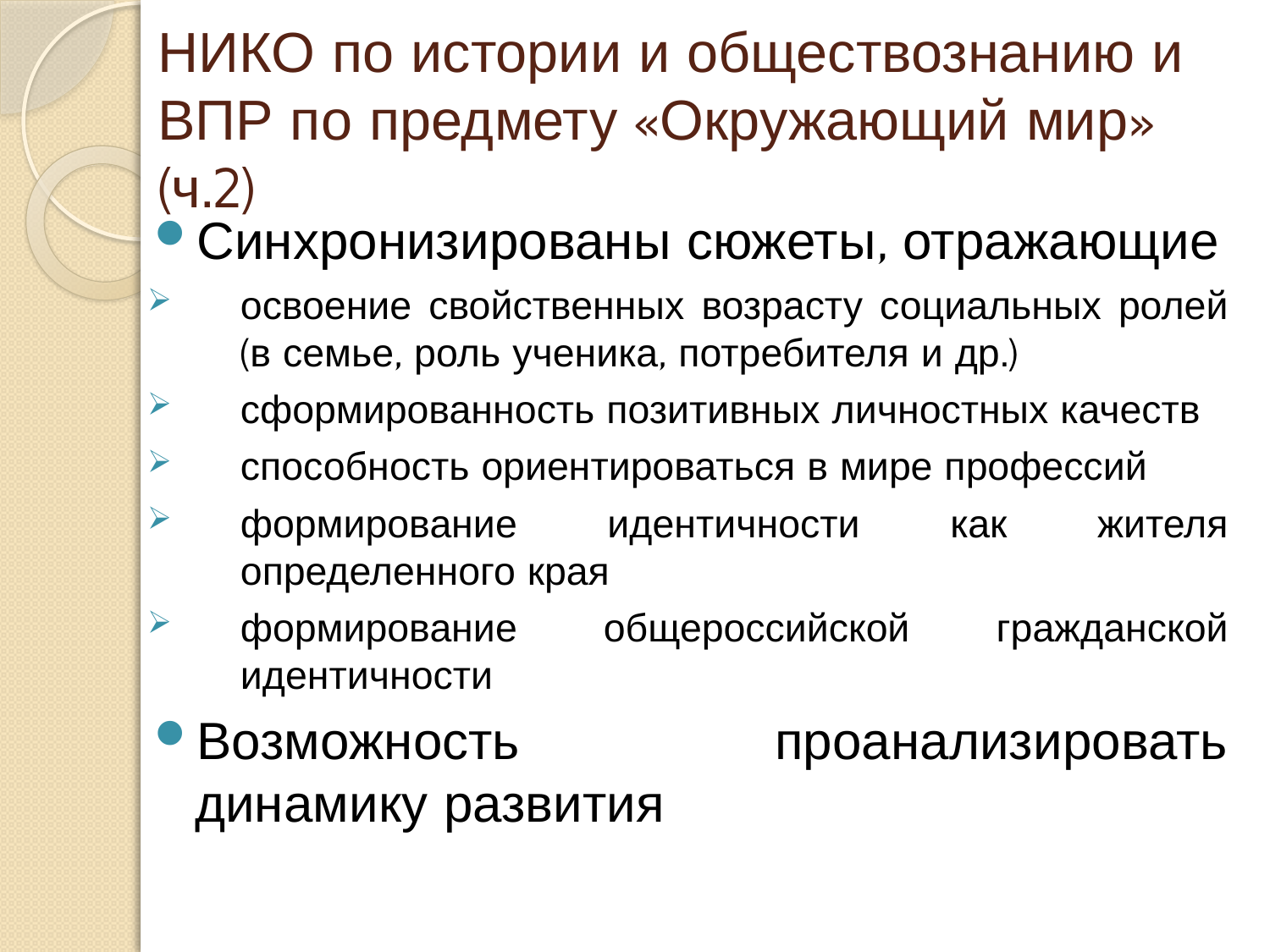

# НИКО по истории и обществознанию и ВПР по предмету «Окружающий мир» (ч.2)
Синхронизированы сюжеты, отражающие
освоение свойственных возрасту социальных ролей (в семье, роль ученика, потребителя и др.)
сформированность позитивных личностных качеств
способность ориентироваться в мире профессий
формирование идентичности как жителя определенного края
формирование общероссийской гражданской идентичности
Возможность  проанализировать динамику развития